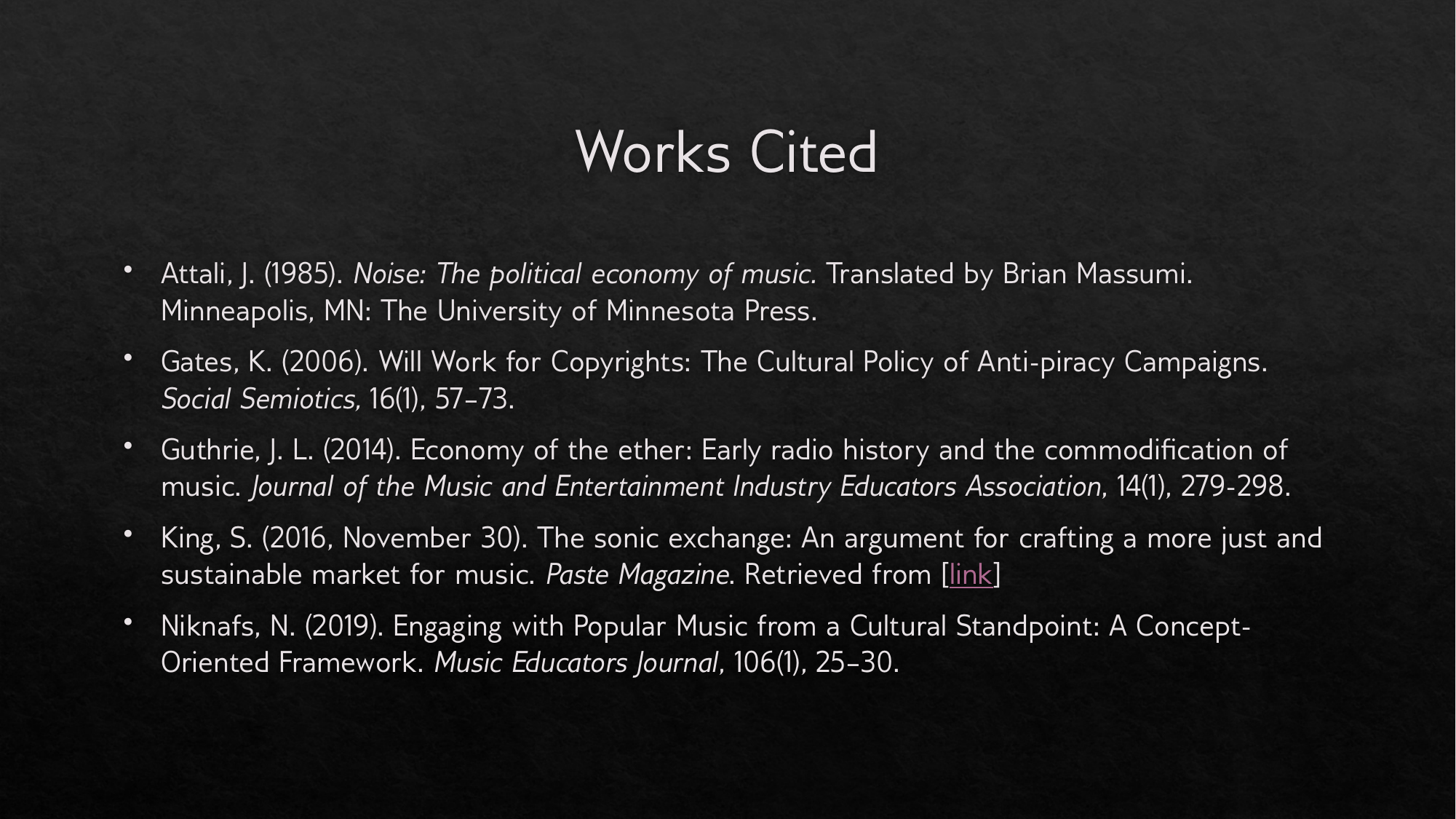

# Works Cited
Attali, J. (1985). Noise: The political economy of music. Translated by Brian Massumi. Minneapolis, MN: The University of Minnesota Press.
Gates, K. (2006). Will Work for Copyrights: The Cultural Policy of Anti-piracy Campaigns. Social Semiotics, 16(1), 57–73.
Guthrie, J. L. (2014). Economy of the ether: Early radio history and the commodification of music. Journal of the Music and Entertainment Industry Educators Association, 14(1), 279-298.
King, S. (2016, November 30). The sonic exchange: An argument for crafting a more just and sustainable market for music. Paste Magazine. Retrieved from [link]
Niknafs, N. (2019). Engaging with Popular Music from a Cultural Standpoint: A Concept-Oriented Framework. Music Educators Journal, 106(1), 25–30.